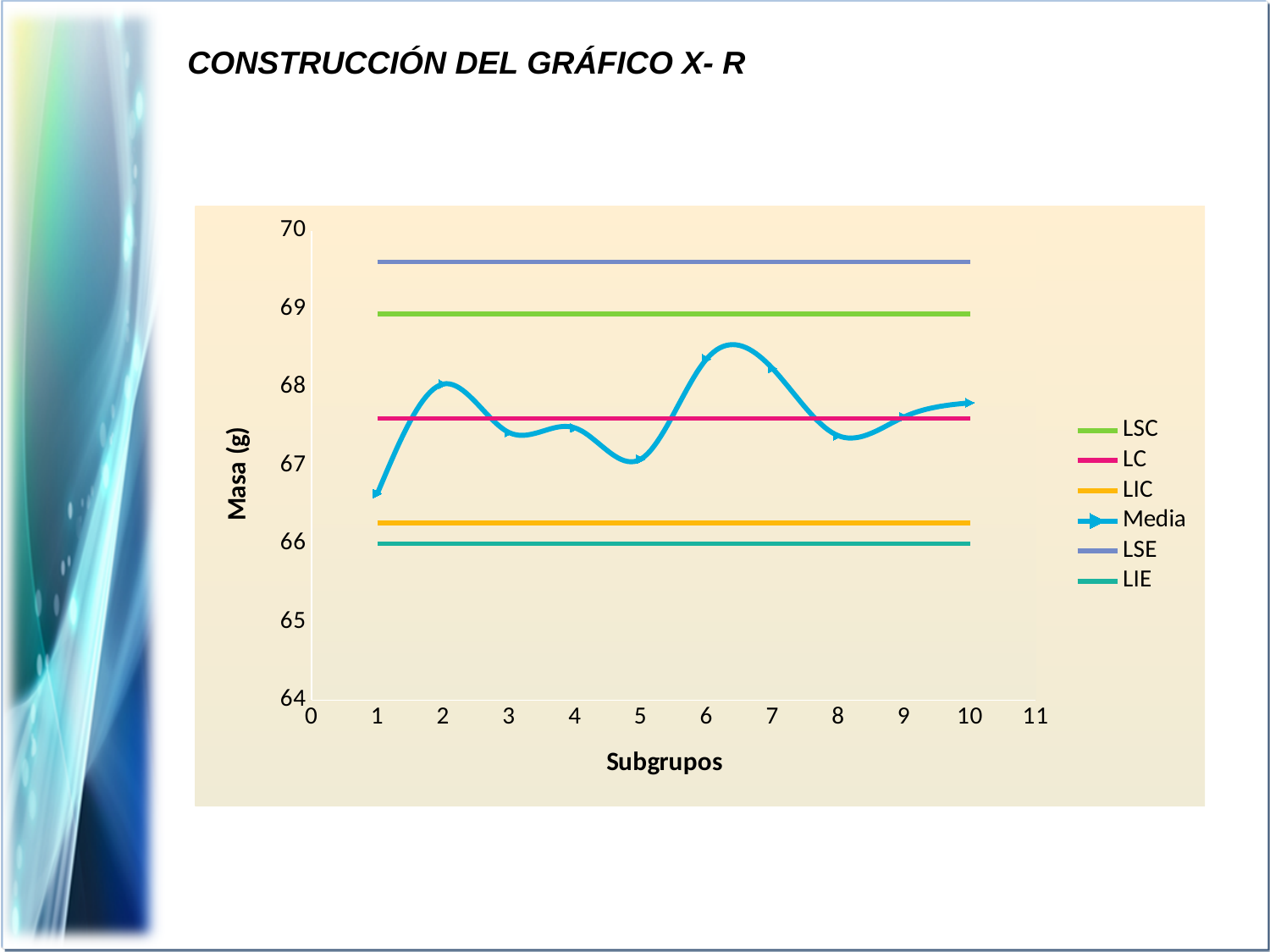

CONSTRUCCIÓN DEL GRÁFICO X- R

### Chart

| Category |  |  |  |  |  |  |
|---|---|---|---|---|---|---|